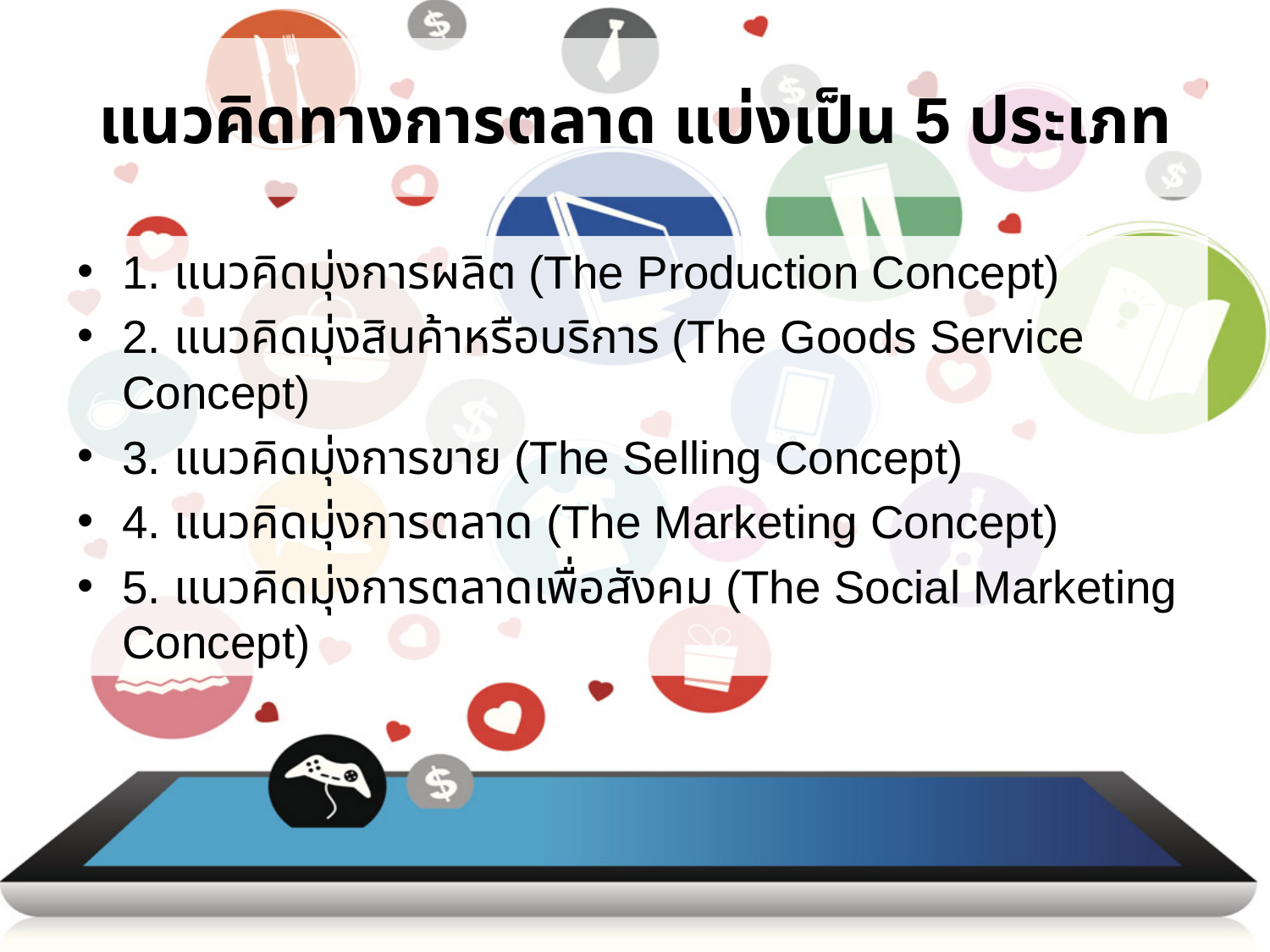

# แนวคิดทางการตลาด แบ่งเป็น 5 ประเภท
1. แนวคิดมุ่งการผลิต (The Production Concept)
2. แนวคิดมุ่งสินค้าหรือบริการ (The Goods Service Concept)
3. แนวคิดมุ่งการขาย (The Selling Concept)
4. แนวคิดมุ่งการตลาด (The Marketing Concept)
5. แนวคิดมุ่งการตลาดเพื่อสังคม (The Social Marketing  Concept)